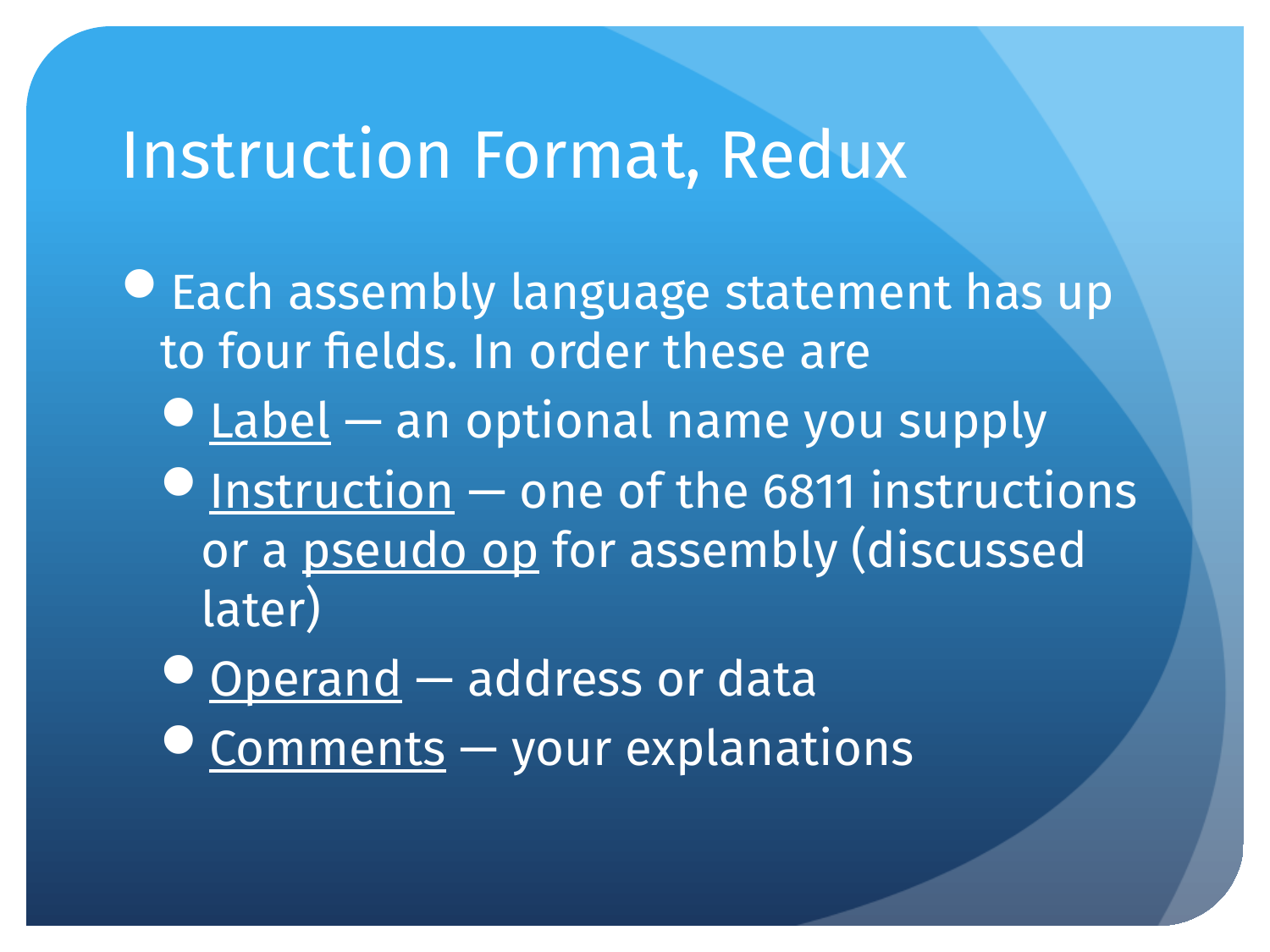

# Instruction Format, Redux
Each assembly language statement has up to four fields. In order these are
Label — an optional name you supply
Instruction — one of the 6811 instructions or a pseudo op for assembly (discussed later)
Operand — address or data
Comments — your explanations